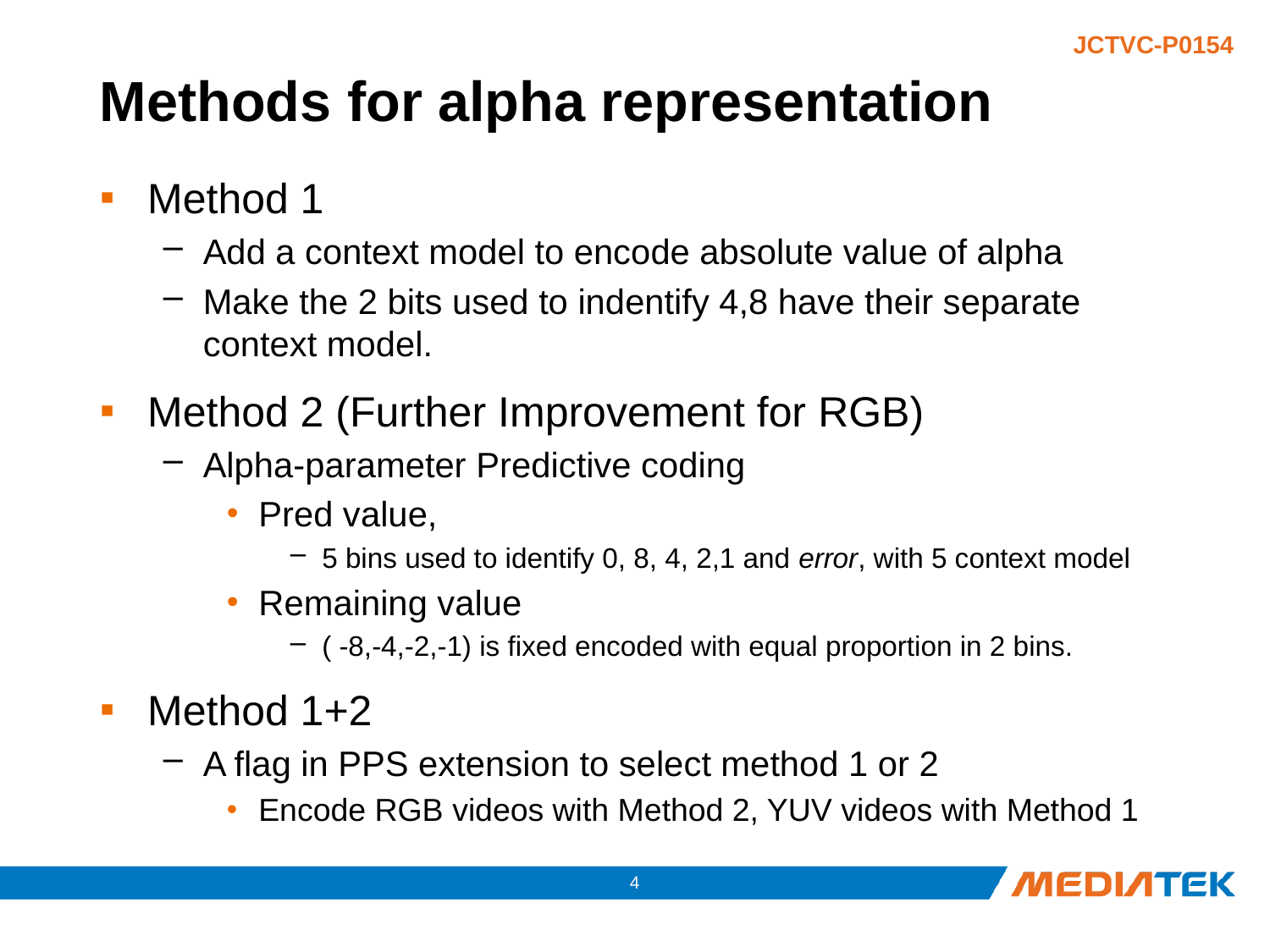

# Methods for alpha representation
Method 1
Add a context model to encode absolute value of alpha
Make the 2 bits used to indentify 4,8 have their separate context model.
Method 2 (Further Improvement for RGB)
Alpha-parameter Predictive coding
Pred value,
5 bins used to identify 0, 8, 4, 2,1 and error, with 5 context model
Remaining value
( -8,-4,-2,-1) is fixed encoded with equal proportion in 2 bins.
Method 1+2
A flag in PPS extension to select method 1 or 2
Encode RGB videos with Method 2, YUV videos with Method 1

4